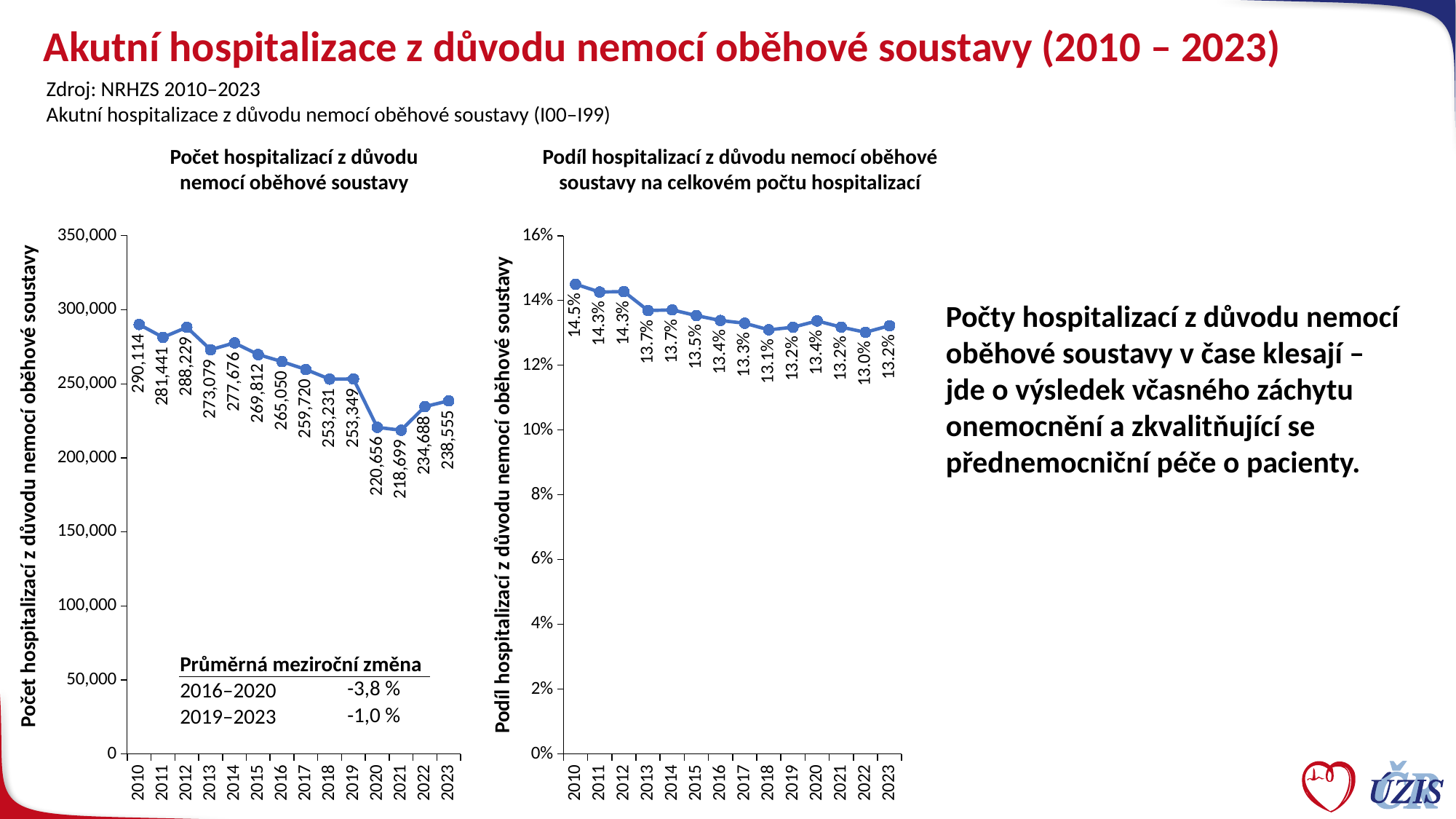

# Akutní hospitalizace z důvodu nemocí oběhové soustavy (2010 – 2023)
Zdroj: NRHZS 2010–2023
Akutní hospitalizace z důvodu nemocí oběhové soustavy (I00–I99)
Počet hospitalizací z důvodu nemocí oběhové soustavy
Podíl hospitalizací z důvodu nemocí oběhové soustavy na celkovém počtu hospitalizací

### Chart

| Category | hosp abs. | Sloupec2 |
|---|---|---|
| 2010 | 290114.0 | None |
| 2011 | 281441.0 | None |
| 2012 | 288229.0 | None |
| 2013 | 273079.0 | None |
| 2014 | 277676.0 | None |
| 2015 | 269812.0 | None |
| 2016 | 265050.0 | None |
| 2017 | 259720.0 | None |
| 2018 | 253231.0 | None |
| 2019 | 253349.0 | None |
| 2020 | 220656.0 | None |
| 2021 | 218699.0 | None |
| 2022 | 234688.0 | None |
| 2023 | 238555.0 | None |

### Chart

| Category | podíl | hospitalizovaní |
|---|---|---|
| 2010 | 0.1450670821622103 | None |
| 2011 | 0.14264325982075385 | None |
| 2012 | 0.14278425052993785 | None |
| 2013 | 0.13693428153366155 | None |
| 2014 | 0.137136817775495 | None |
| 2015 | 0.13538736979330007 | None |
| 2016 | 0.133851265261847 | None |
| 2017 | 0.13301832049261644 | None |
| 2018 | 0.13097181916309322 | None |
| 2019 | 0.13178080866453784 | None |
| 2020 | 0.13372013043797076 | None |
| 2021 | 0.13180903453508927 | None |
| 2022 | 0.13021200619412512 | None |
| 2023 | 0.1322559041279831 | None |
Počty hospitalizací z důvodu nemocí oběhové soustavy v čase klesají – jde o výsledek včasného záchytu onemocnění a zkvalitňující se přednemocniční péče o pacienty.
Počet hospitalizací z důvodu nemocí oběhové soustavy
Podíl hospitalizací z důvodu nemocí oběhové soustavy
| Průměrná meziroční změna |  |
| --- | --- |
| 2016–2020 | -3,8 % |
| 2019–2023 | -1,0 % |